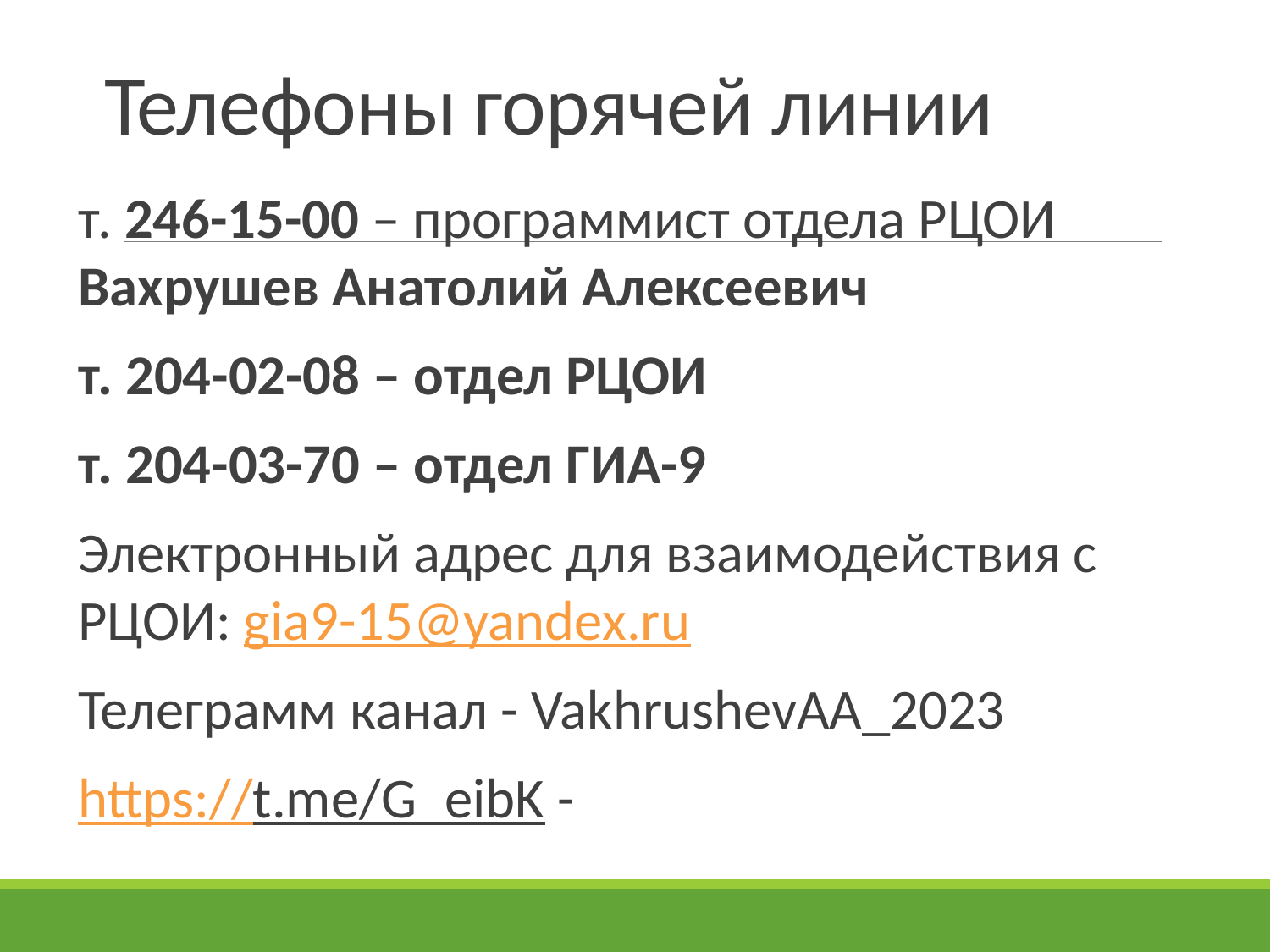

# Телефоны горячей линии
т. 246-15-00 – программист отдела РЦОИ         Вахрушев Анатолий Алексеевич
т. 204-02-08 – отдел РЦОИ
т. 204-03-70 – отдел ГИА-9
Электронный адрес для взаимодействия с РЦОИ: gia9-15@yandex.ru
Телеграмм канал - VakhrushevAA_2023
https://t.me/G_eibK -